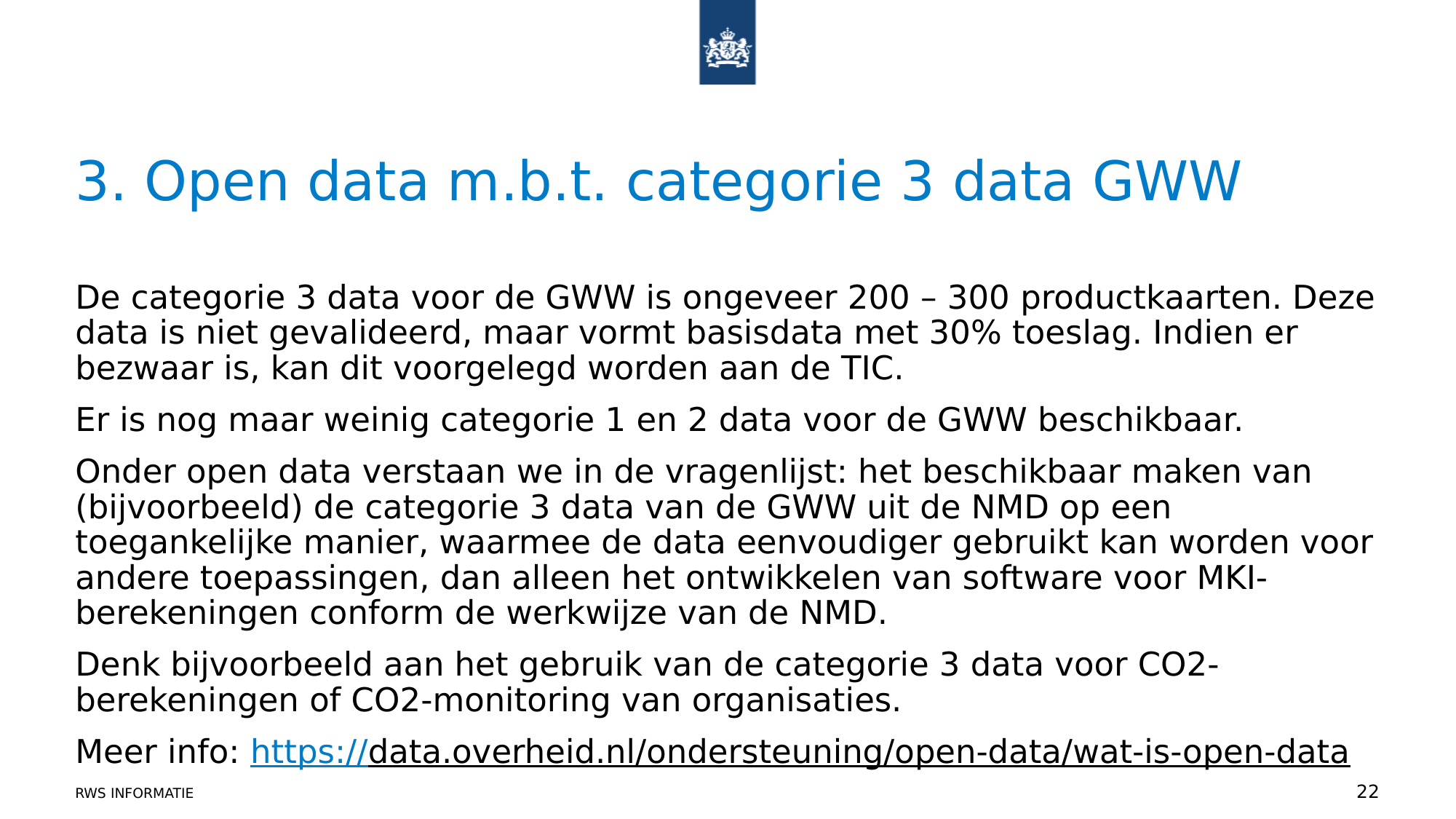

# 3. Open data m.b.t. categorie 3 data GWW
De categorie 3 data voor de GWW is ongeveer 200 – 300 productkaarten. Deze data is niet gevalideerd, maar vormt basisdata met 30% toeslag. Indien er bezwaar is, kan dit voorgelegd worden aan de TIC.
Er is nog maar weinig categorie 1 en 2 data voor de GWW beschikbaar.
Onder open data verstaan we in de vragenlijst: het beschikbaar maken van (bijvoorbeeld) de categorie 3 data van de GWW uit de NMD op een toegankelijke manier, waarmee de data eenvoudiger gebruikt kan worden voor andere toepassingen, dan alleen het ontwikkelen van software voor MKI-berekeningen conform de werkwijze van de NMD.
Denk bijvoorbeeld aan het gebruik van de categorie 3 data voor CO2-berekeningen of CO2-monitoring van organisaties.
Meer info: https://data.overheid.nl/ondersteuning/open-data/wat-is-open-data
RWS INFORMATIE
22